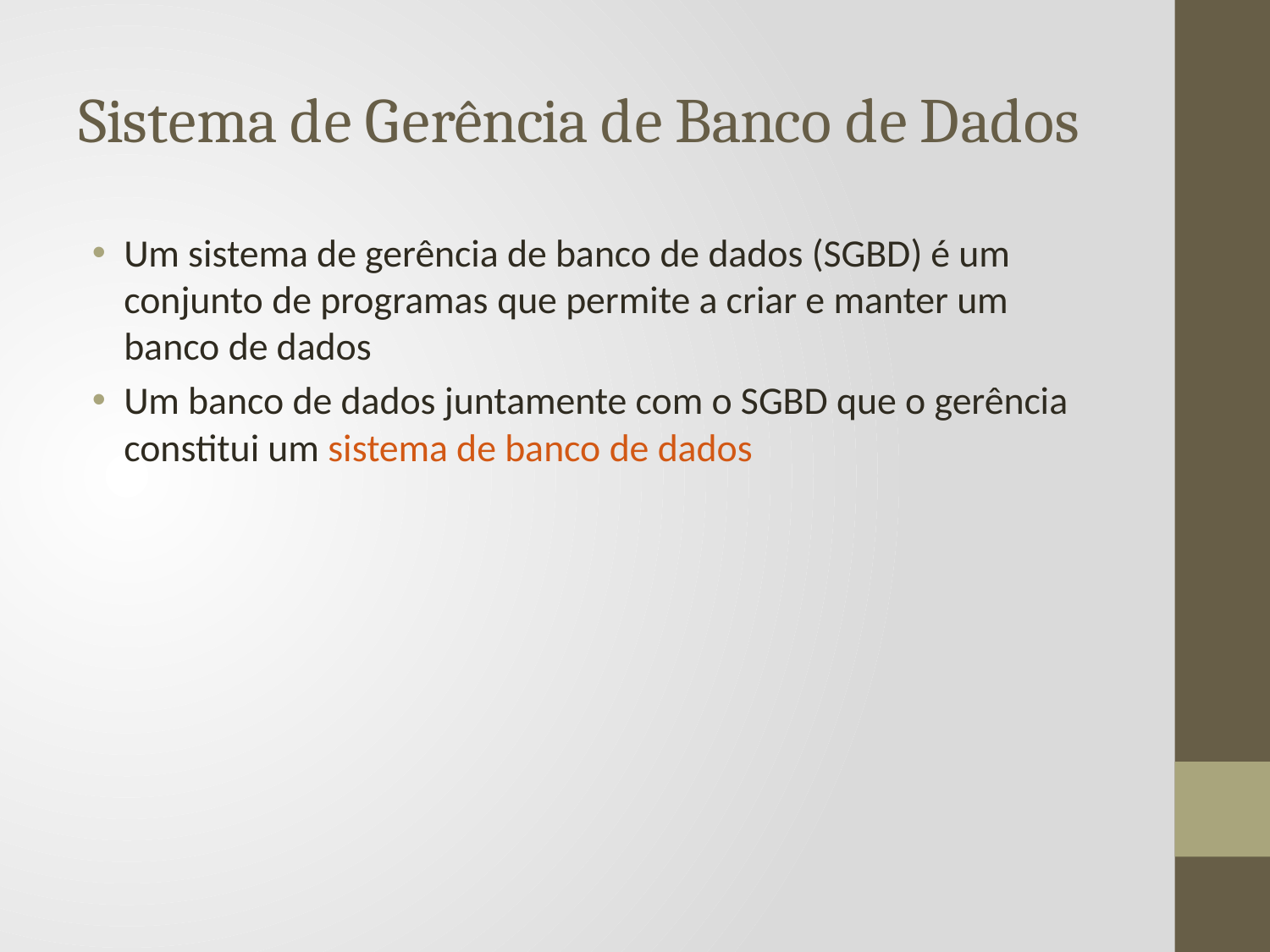

# Sistema de Gerência de Banco de Dados
Um sistema de gerência de banco de dados (SGBD) é um conjunto de programas que permite a criar e manter um banco de dados
Um banco de dados juntamente com o SGBD que o gerência constitui um sistema de banco de dados